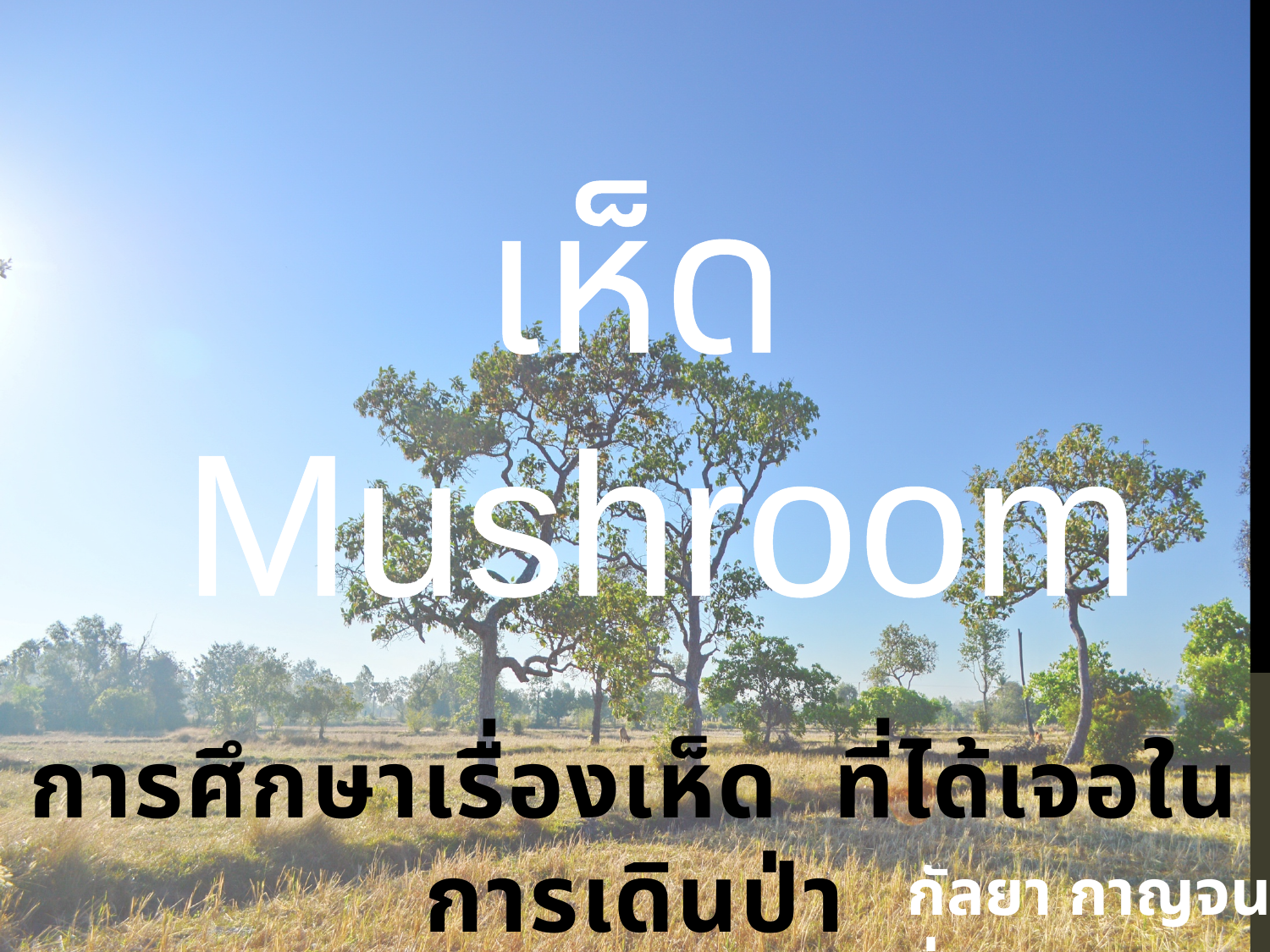

# เห็ด Mushroom
การศึกษาเรื่องเห็ด  ที่ได้เจอในการเดินป่า
กัลยา กาญจนรุ่ง